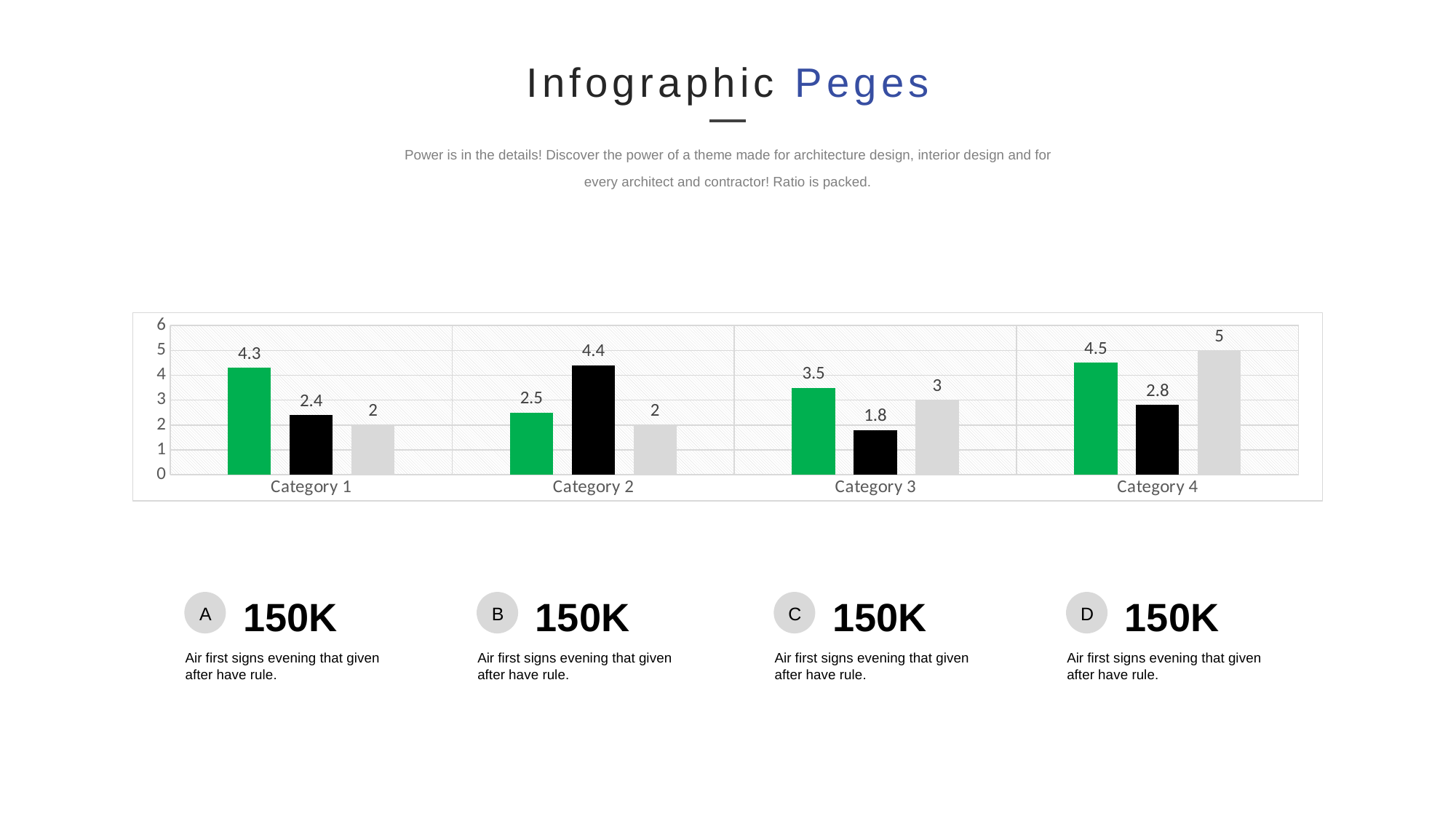

Infographic Peges
Power is in the details! Discover the power of a theme made for architecture design, interior design and for every architect and contractor! Ratio is packed.

### Chart

| Category | Series 1 | Series 2 | Series 3 |
|---|---|---|---|
| Category 1 | 4.3 | 2.4 | 2.0 |
| Category 2 | 2.5 | 4.4 | 2.0 |
| Category 3 | 3.5 | 1.8 | 3.0 |
| Category 4 | 4.5 | 2.8 | 5.0 |
150K
150K
150K
150K

A
B
C
D
Air first signs evening that given after have rule.
Air first signs evening that given after have rule.
Air first signs evening that given after have rule.
Air first signs evening that given after have rule.